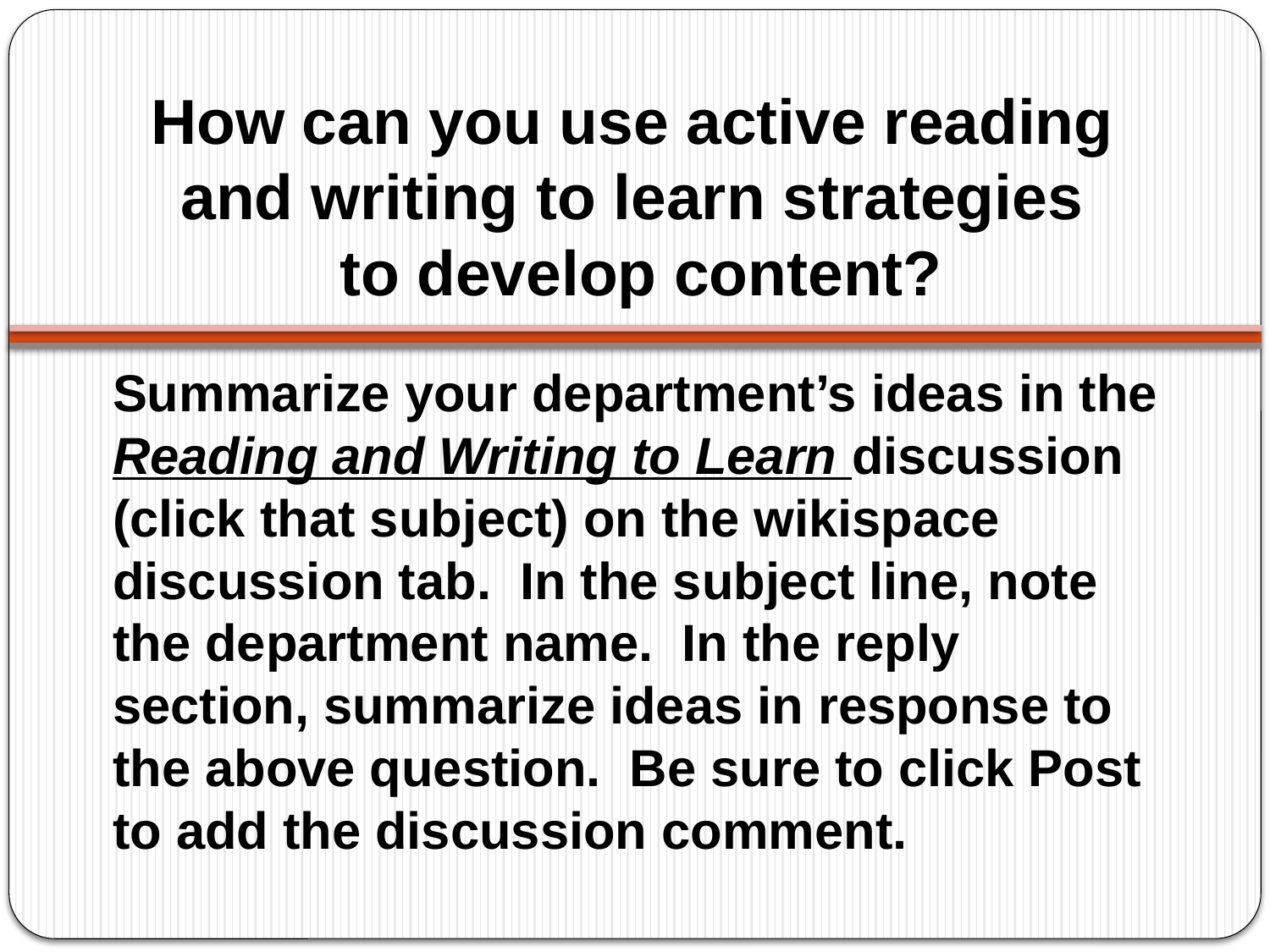

# How can you use active reading and writing to learn strategies to develop content?
Summarize your department’s ideas in the Reading and Writing to Learn discussion (click that subject) on the wikispace discussion tab.  In the subject line, note the department name.  In the reply section, summarize ideas in response to the above question.  Be sure to click Post to add the discussion comment.